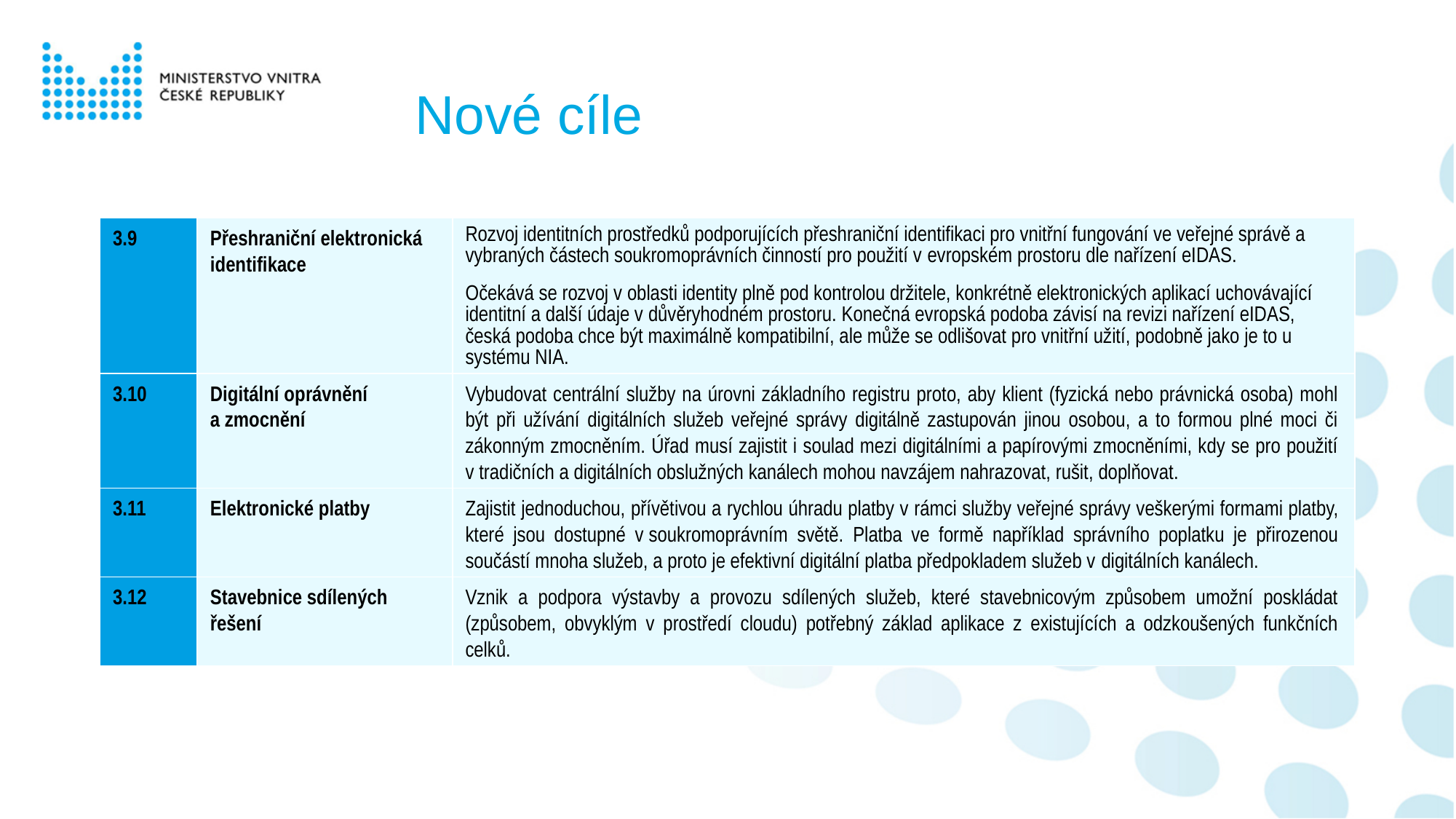

# Nové cíle
| 3.9 | Přeshraniční elektronická identifikace | Rozvoj identitních prostředků podporujících přeshraniční identifikaci pro vnitřní fungování ve veřejné správě a vybraných částech soukromoprávních činností pro použití v evropském prostoru dle nařízení eIDAS. Očekává se rozvoj v oblasti identity plně pod kontrolou držitele, konkrétně elektronických aplikací uchovávající identitní a další údaje v důvěryhodném prostoru. Konečná evropská podoba závisí na revizi nařízení eIDAS, česká podoba chce být maximálně kompatibilní, ale může se odlišovat pro vnitřní užití, podobně jako je to u systému NIA. |
| --- | --- | --- |
| 3.10 | Digitální oprávnění a zmocnění | Vybudovat centrální služby na úrovni základního registru proto, aby klient (fyzická nebo právnická osoba) mohl být při užívání digitálních služeb veřejné správy digitálně zastupován jinou osobou, a to formou plné moci či zákonným zmocněním. Úřad musí zajistit i soulad mezi digitálními a papírovými zmocněními, kdy se pro použití v tradičních a digitálních obslužných kanálech mohou navzájem nahrazovat, rušit, doplňovat. |
| 3.11 | Elektronické platby | Zajistit jednoduchou, přívětivou a rychlou úhradu platby v rámci služby veřejné správy veškerými formami platby, které jsou dostupné v soukromoprávním světě. Platba ve formě například správního poplatku je přirozenou součástí mnoha služeb, a proto je efektivní digitální platba předpokladem služeb v digitálních kanálech. |
| 3.12 | Stavebnice sdílených řešení | Vznik a podpora výstavby a provozu sdílených služeb, které stavebnicovým způsobem umožní poskládat (způsobem, obvyklým v prostředí cloudu) potřebný základ aplikace z existujících a odzkoušených funkčních celků. |